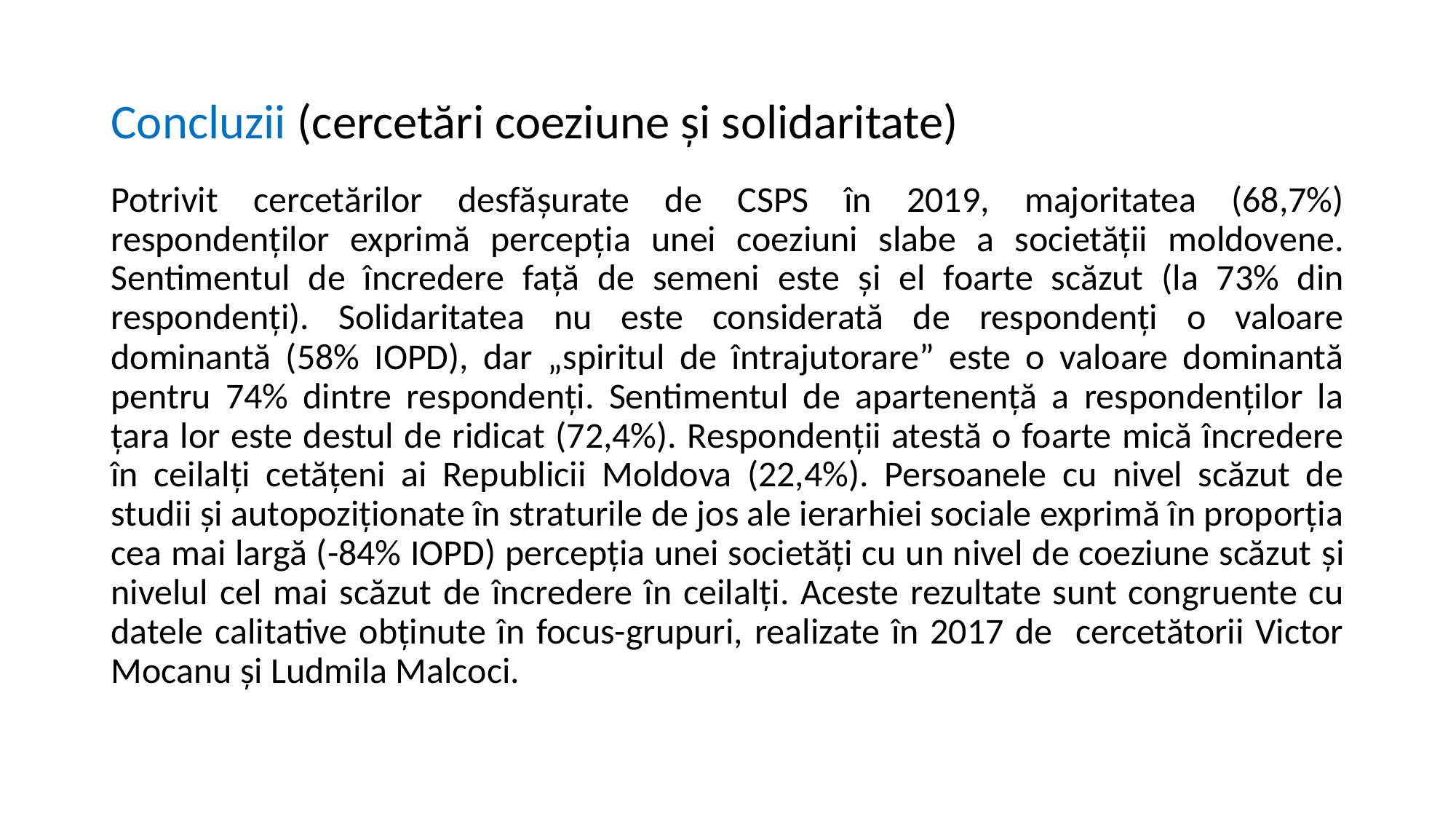

# Concluzii (cercetări coeziune și solidaritate)
Potrivit cercetărilor desfășurate de CSPS în 2019, majoritatea (68,7%) respondenților exprimă percepția unei coeziuni slabe a societății moldovene. Sentimentul de încredere față de semeni este și el foarte scăzut (la 73% din respondenți). Solidaritatea nu este considerată de respondenți o valoare dominantă (58% IOPD), dar „spiritul de întrajutorare” este o valoare dominantă pentru 74% dintre respondenți. Sentimentul de apartenență a respondenților la țara lor este destul de ridicat (72,4%). Respondenții atestă o foarte mică încredere în ceilalți cetățeni ai Republicii Moldova (22,4%). Persoanele cu nivel scăzut de studii și autopoziționate în straturile de jos ale ierarhiei sociale exprimă în proporția cea mai largă (-84% IOPD) percepția unei societăți cu un nivel de coeziune scăzut și nivelul cel mai scăzut de încredere în ceilalți. Aceste rezultate sunt congruente cu datele calitative obținute în focus-grupuri, realizate în 2017 de  cercetătorii Victor Mocanu și Ludmila Malcoci.